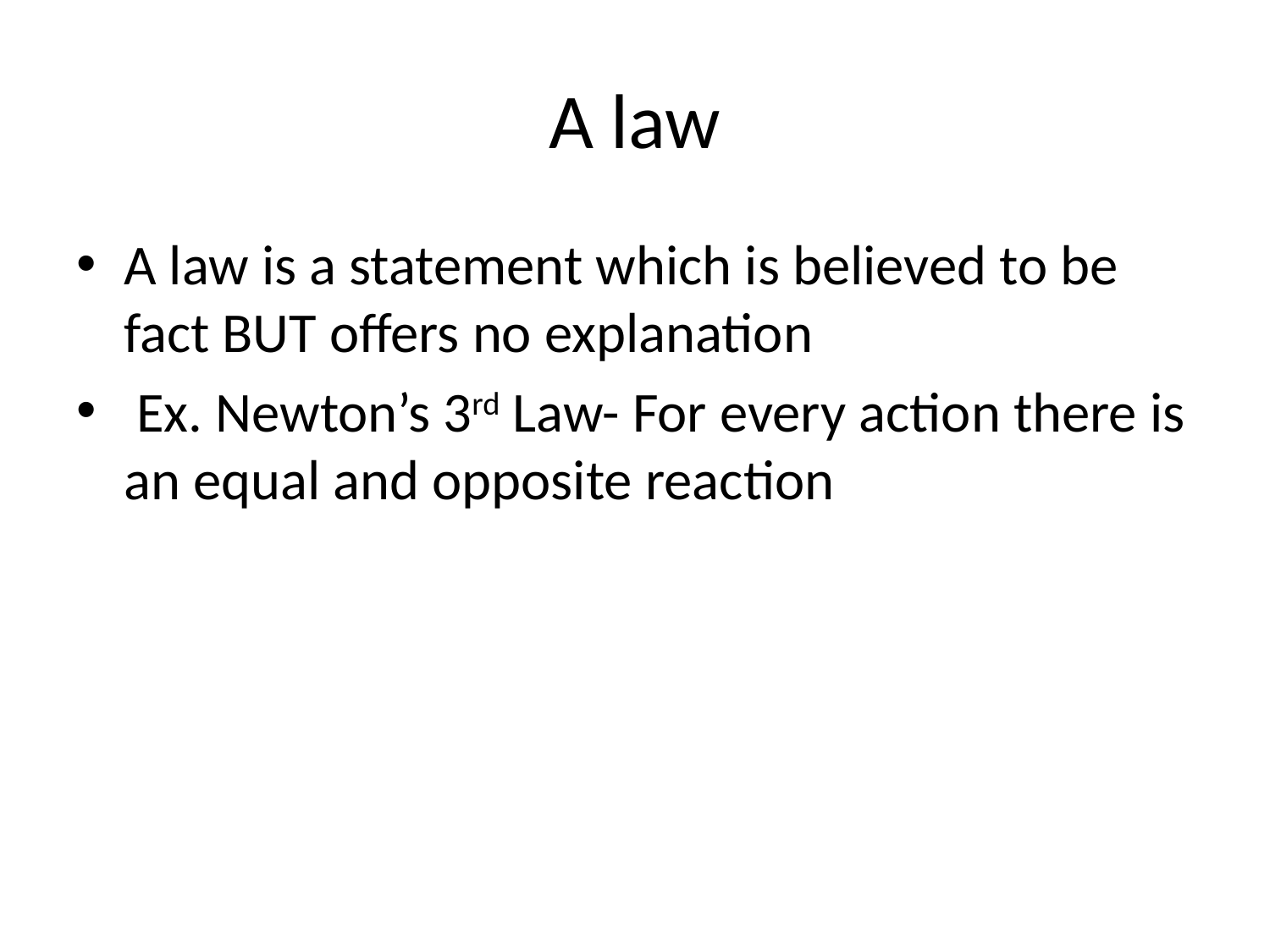

# A law
A law is a statement which is believed to be fact BUT offers no explanation
 Ex. Newton’s 3rd Law- For every action there is an equal and opposite reaction